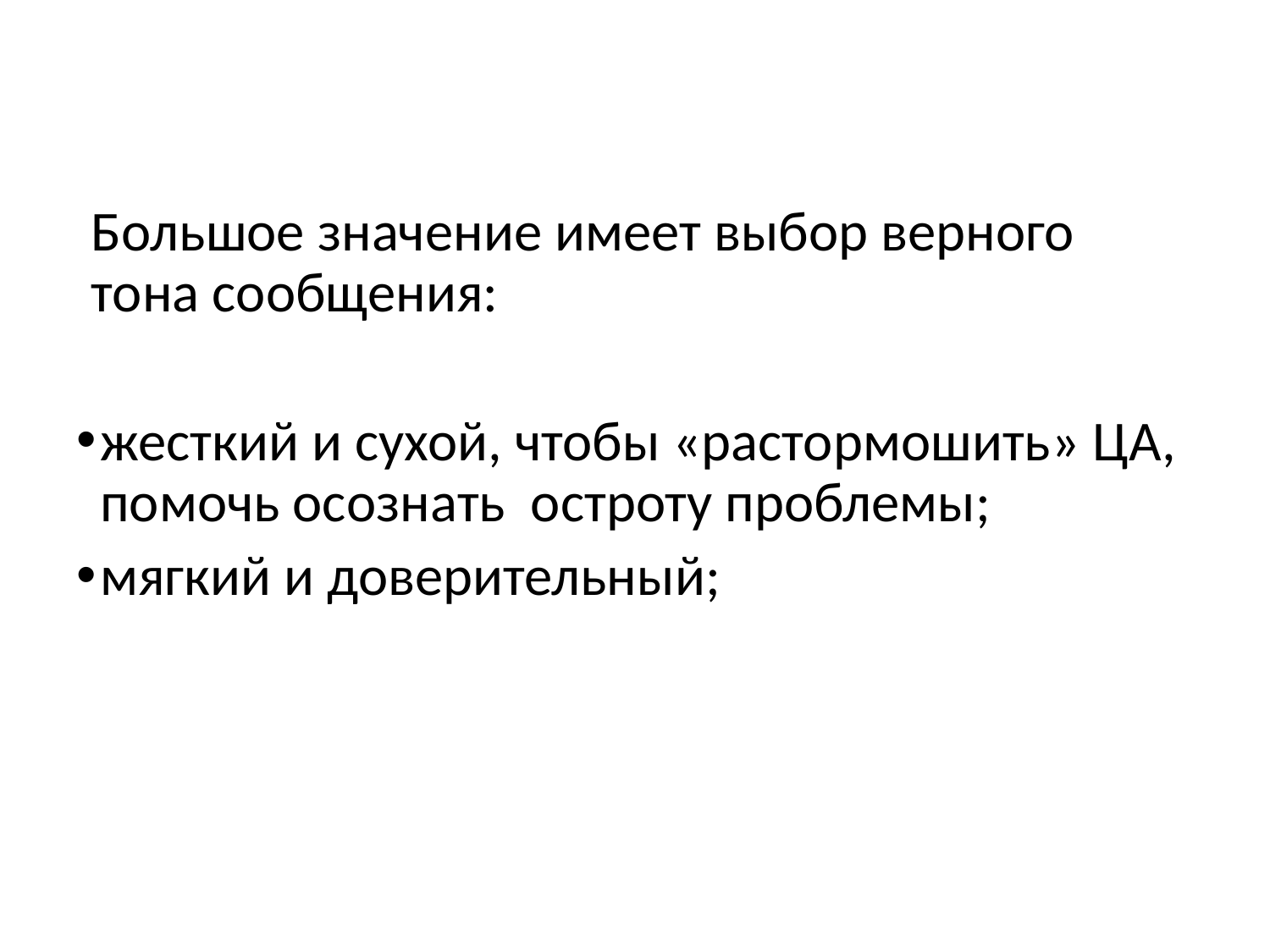

Большое значение имеет выбор верного тона сообщения:

жесткий и сухой, чтобы «растормошить» ЦА, помочь осознать  остроту проблемы;
мягкий и доверительный;